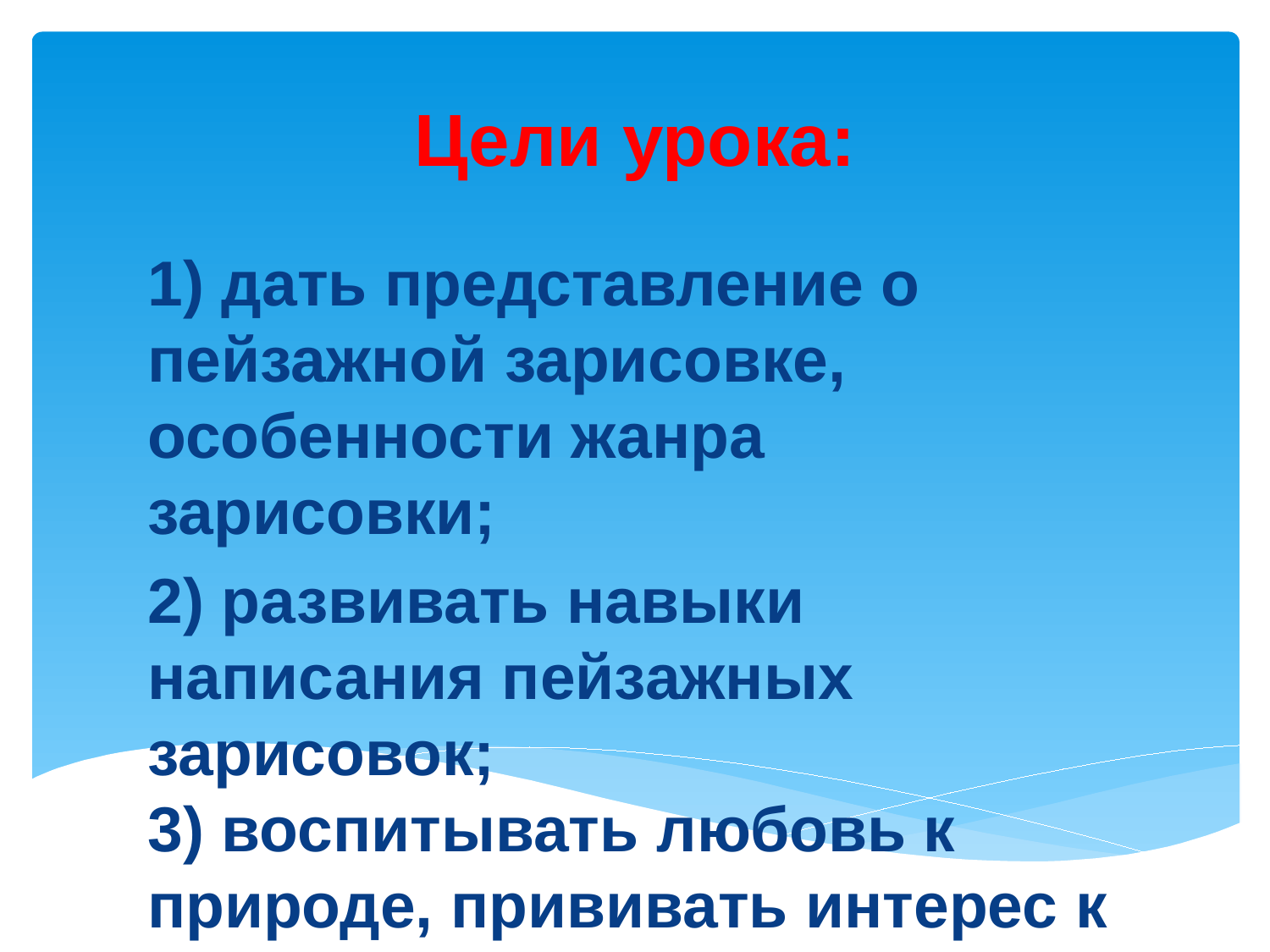

# Цели урока:
1) дать представление о пейзажной зарисовке, особенности жанра зарисовки;
2) развивать навыки написания пейзажных зарисовок;
3) воспитывать любовь к природе, прививать интерес к творчеству.